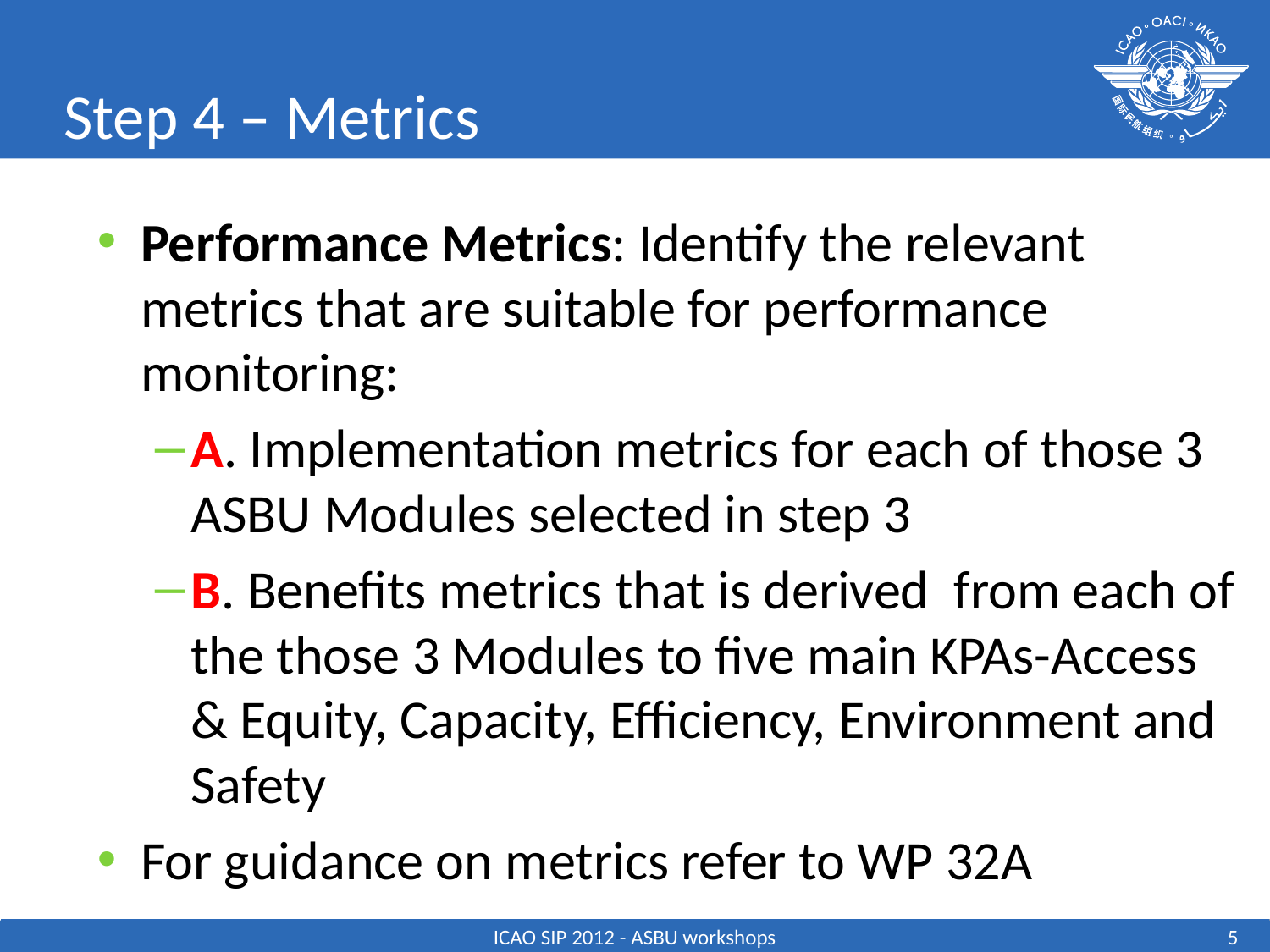

# Step 4 – Metrics
Performance Metrics: Identify the relevant metrics that are suitable for performance monitoring:
A. Implementation metrics for each of those 3 ASBU Modules selected in step 3
B. Benefits metrics that is derived  from each of the those 3 Modules to five main KPAs-Access & Equity, Capacity, Efficiency, Environment and Safety
For guidance on metrics refer to WP 32A
ICAO SIP 2012 - ASBU workshops
5